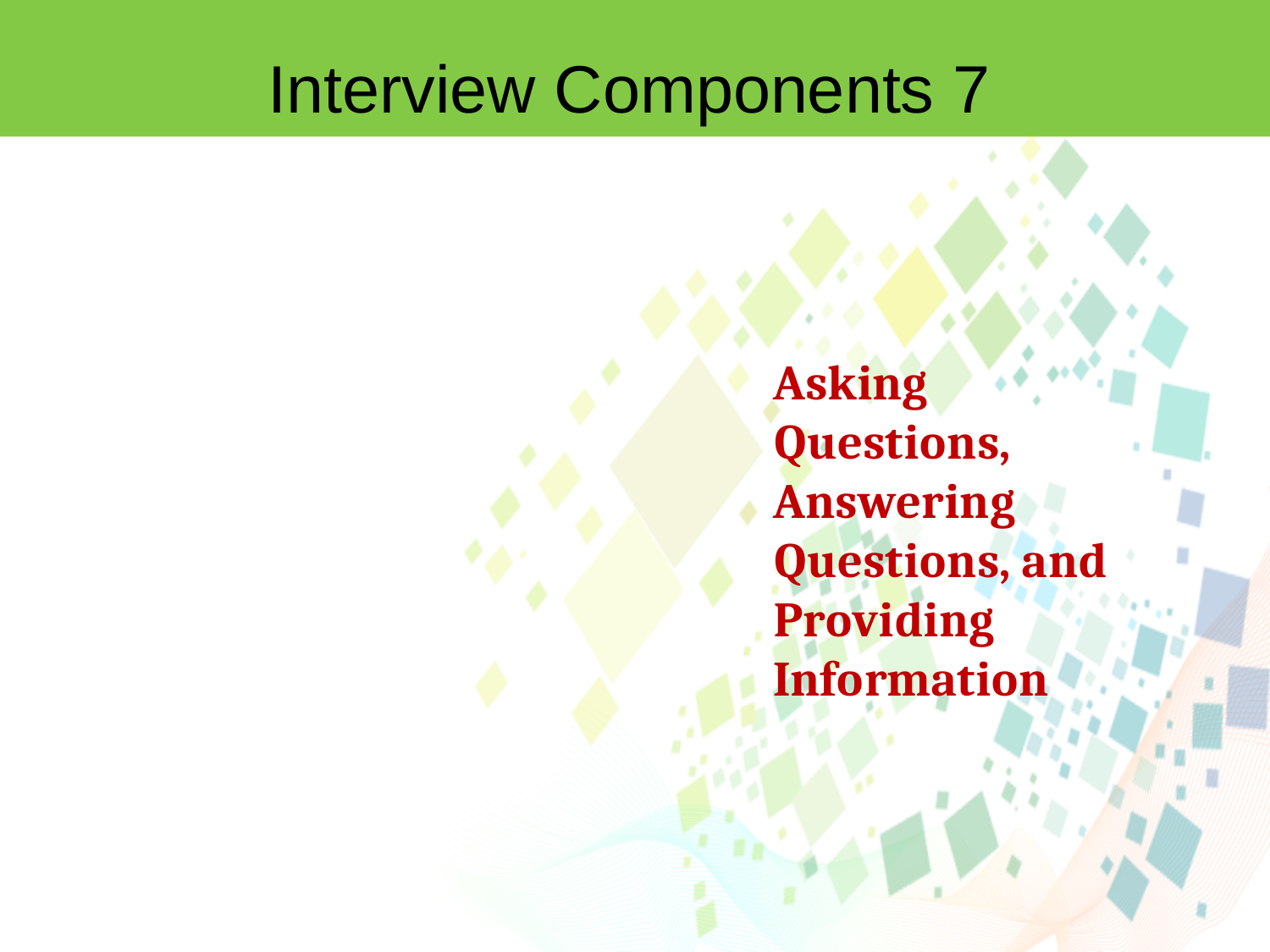

Interview Components 7
Asking Questions, Answering Questions, and
Providing Information